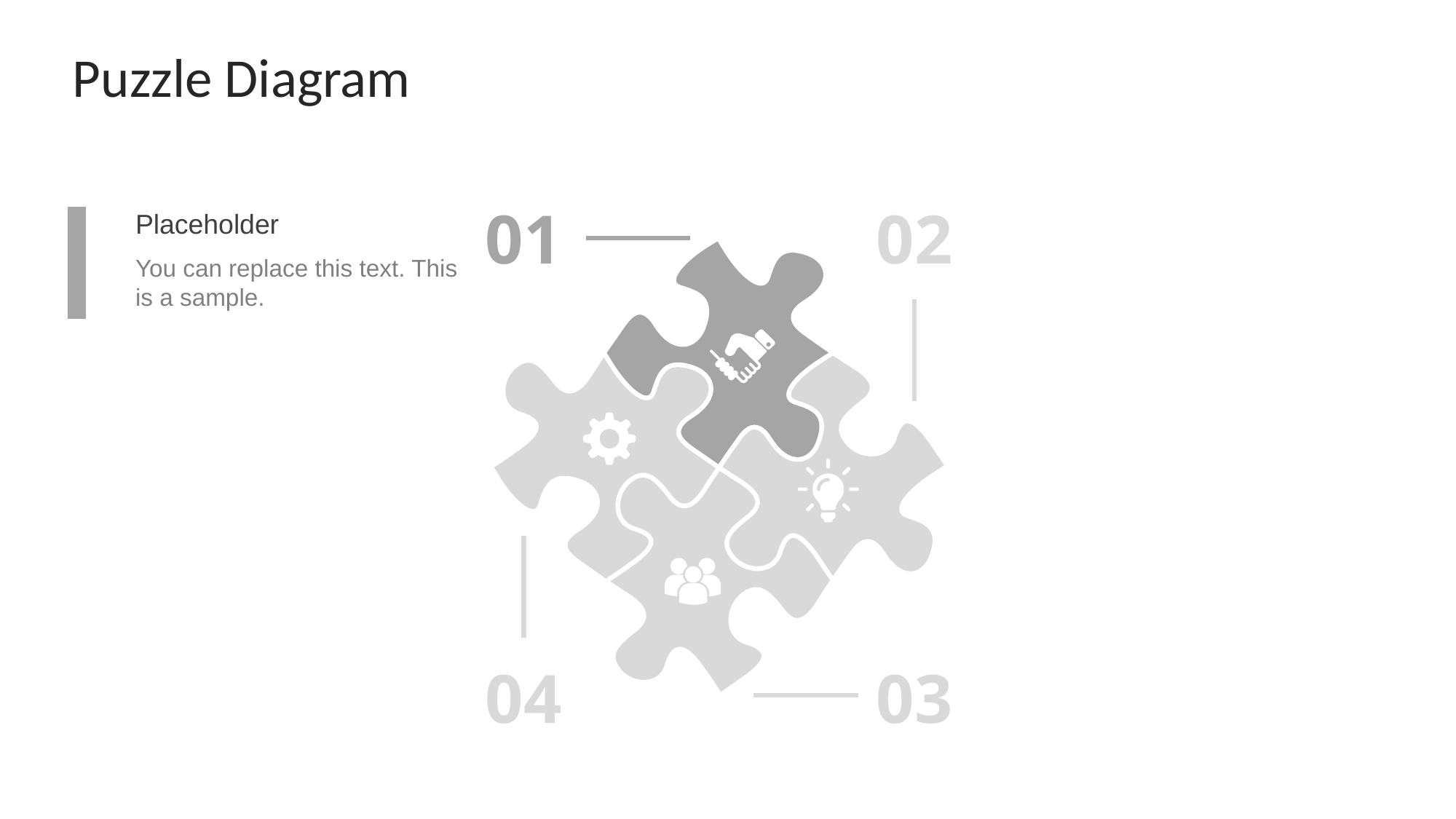

# Puzzle Diagram
02
01
Placeholder
You can replace this text. This is a sample.

04
03